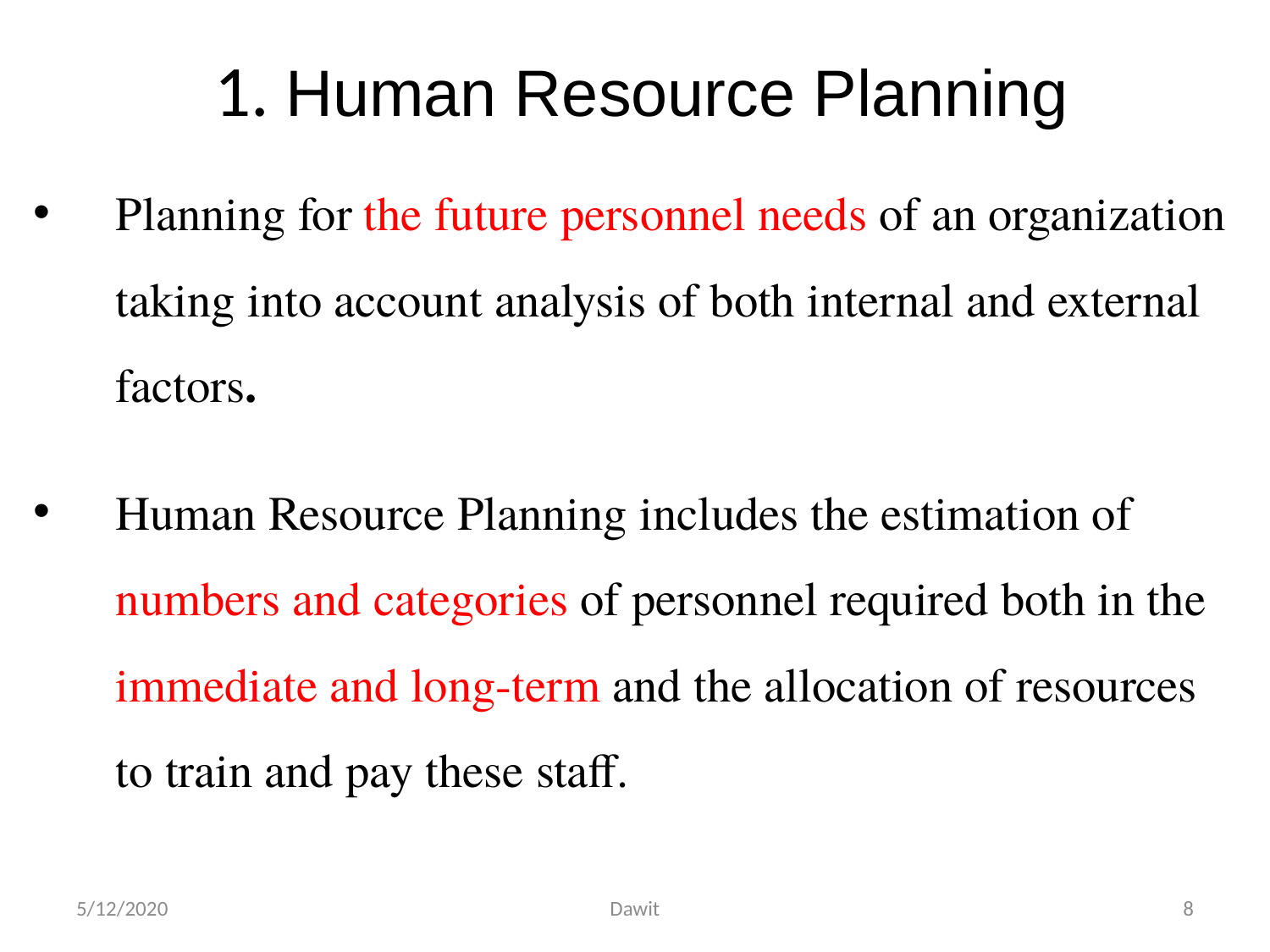

# 1. Human Resource Planning
Planning for the future personnel needs of an organization taking into account analysis of both internal and external factors.
Human Resource Planning includes the estimation of numbers and categories of personnel required both in the immediate and long-term and the allocation of resources to train and pay these staff.

5/12/2020
Dawit
8